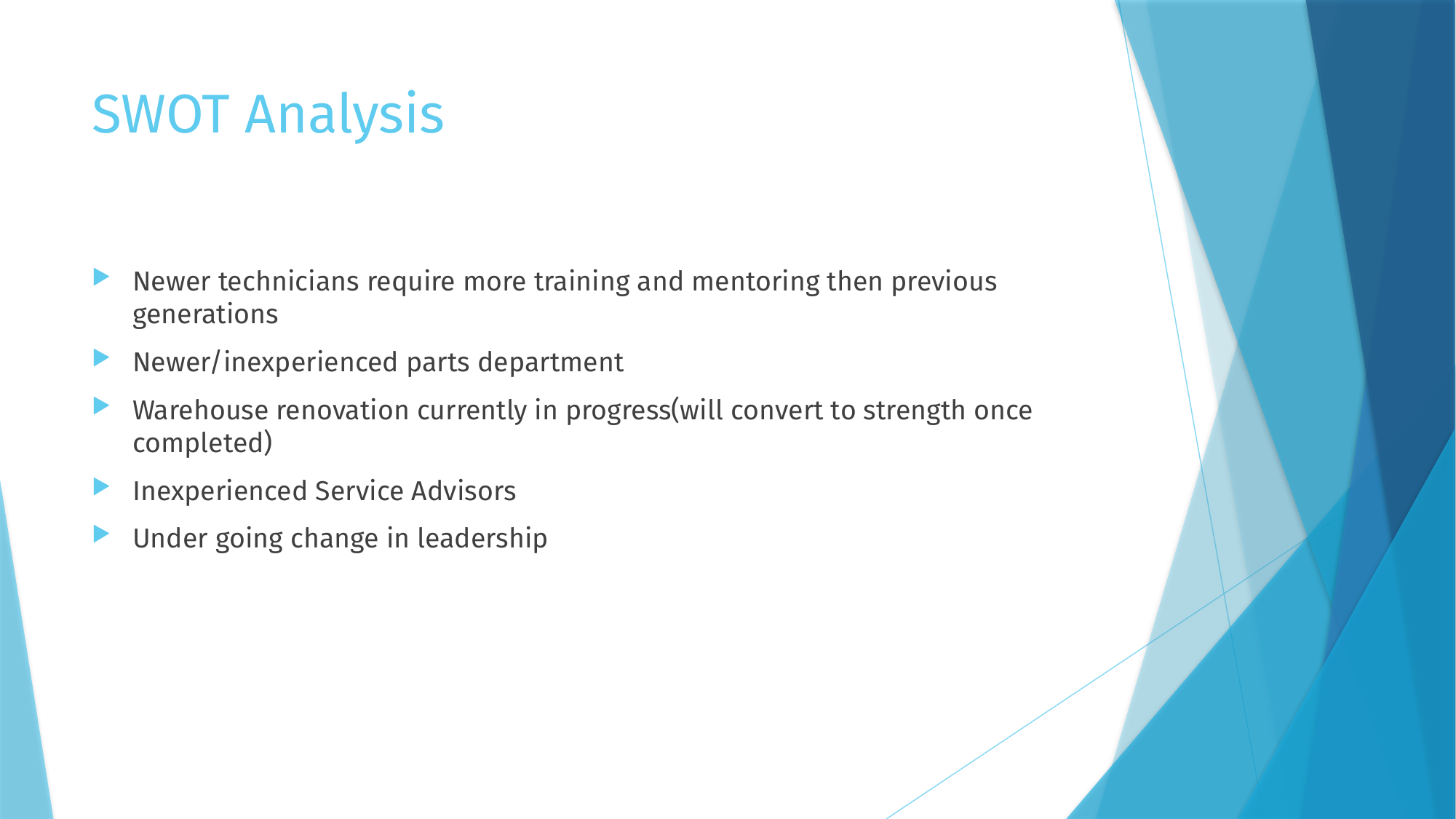

# SWOT Analysis
Newer technicians require more training and mentoring then previous generations
Newer/inexperienced parts department
Warehouse renovation currently in progress(will convert to strength once completed)
Inexperienced Service Advisors
Under going change in leadership